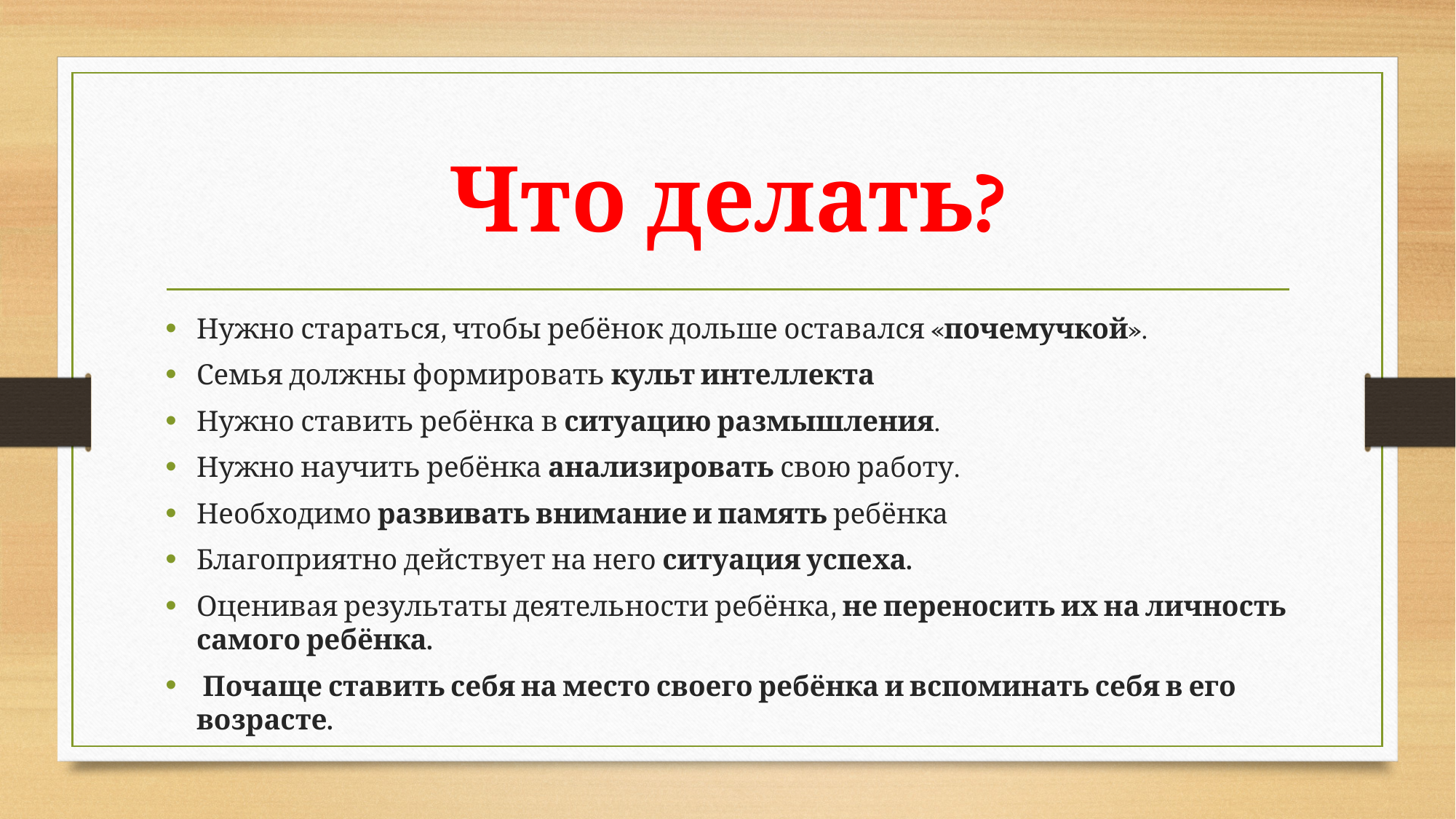

# Что делать?
Нужно стараться, чтобы ребёнок дольше оставался «почемучкой».
Семья должны формировать культ интеллекта
Нужно ставить ребёнка в ситуацию размышления.
Нужно научить ребёнка анализировать свою работу.
Необходимо развивать внимание и память ребёнка
Благоприятно действует на него ситуация успеха.
Оценивая результаты деятельности ребёнка, не переносить их на личность самого ребёнка.
 Почаще ставить себя на место своего ребёнка и вспоминать себя в его возрасте.